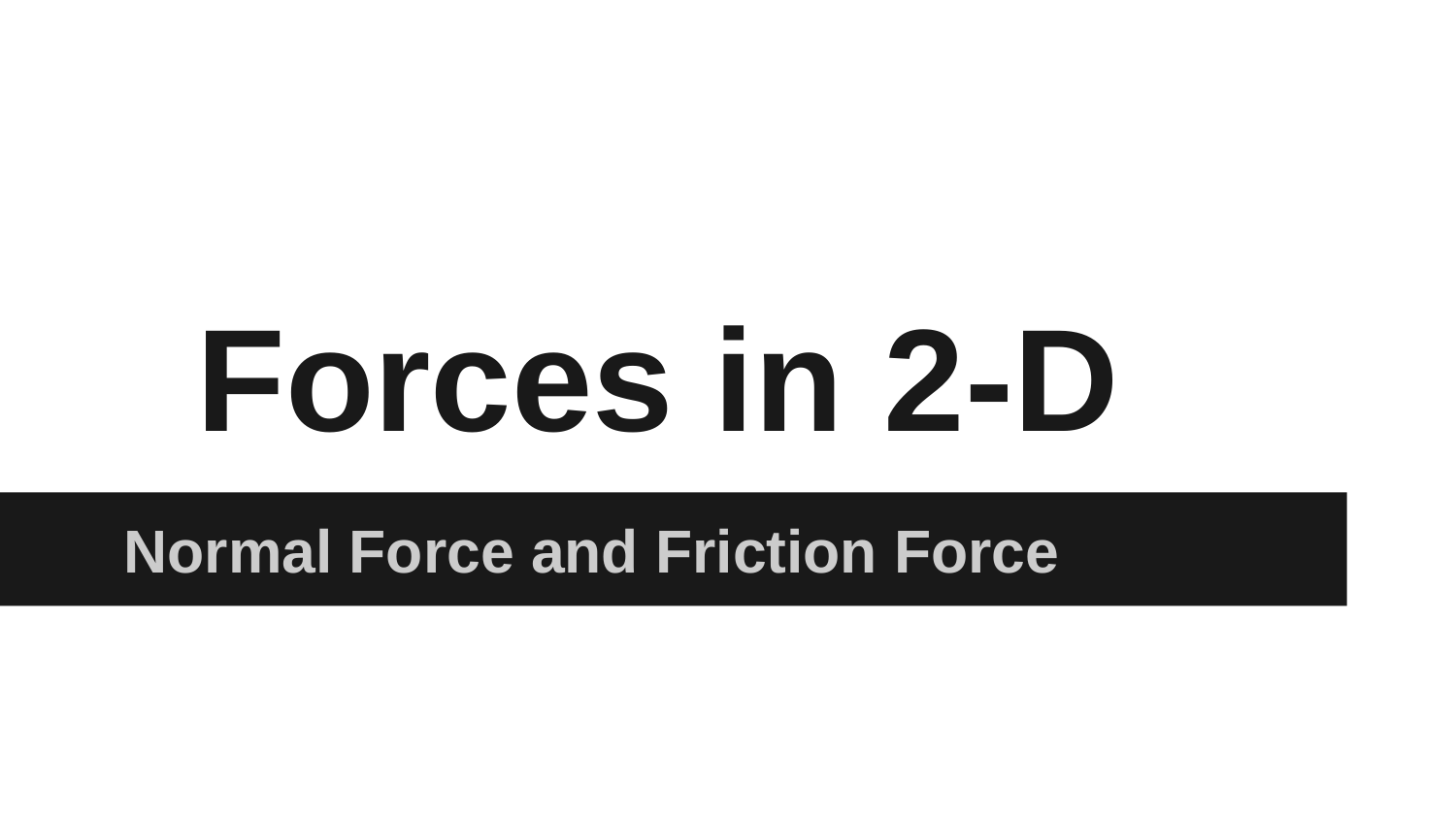

# Forces in 2-D
Normal Force and Friction Force